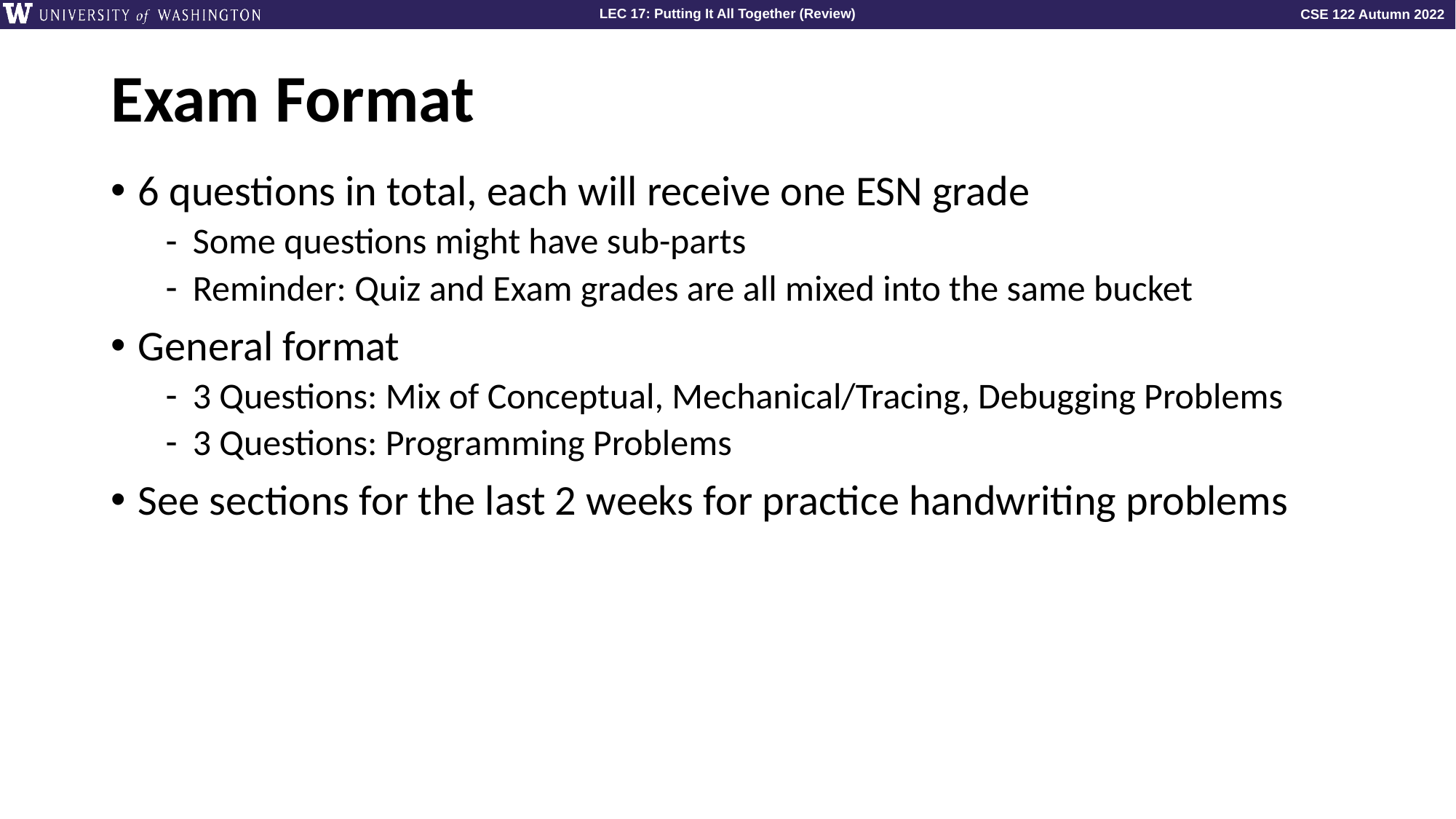

# Exam Format
6 questions in total, each will receive one ESN grade
Some questions might have sub-parts
Reminder: Quiz and Exam grades are all mixed into the same bucket
General format
3 Questions: Mix of Conceptual, Mechanical/Tracing, Debugging Problems
3 Questions: Programming Problems
See sections for the last 2 weeks for practice handwriting problems